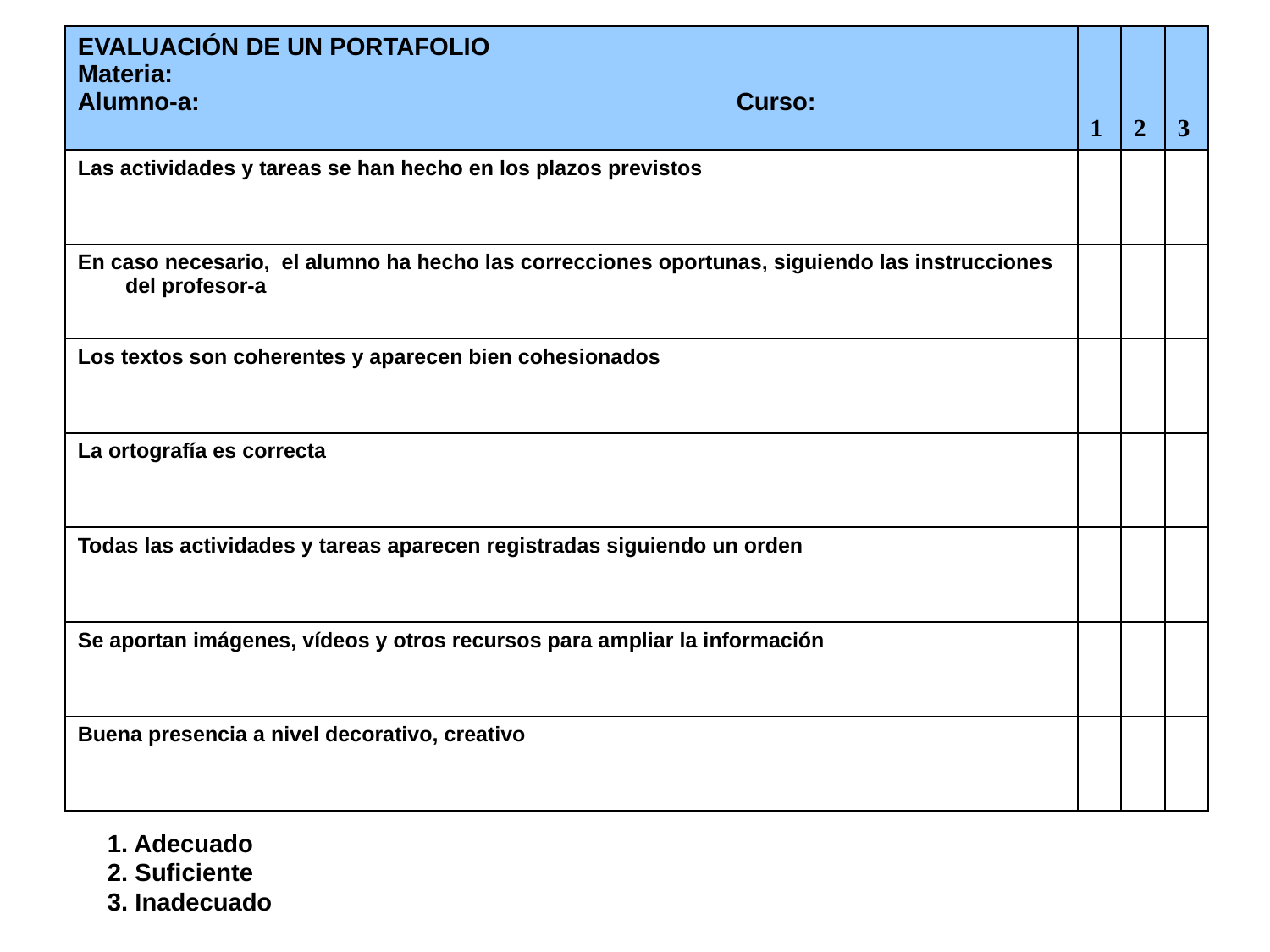

| EVALUACIÓN DE UN PORTAFOLIO Materia: Alumno-a: Curso: | 1 | 2 | 3 |
| --- | --- | --- | --- |
| Las actividades y tareas se han hecho en los plazos previstos |  |  |  |
| En caso necesario, el alumno ha hecho las correcciones oportunas, siguiendo las instrucciones del profesor-a |  |  |  |
| Los textos son coherentes y aparecen bien cohesionados |  |  |  |
| La ortografía es correcta |  |  |  |
| Todas las actividades y tareas aparecen registradas siguiendo un orden |  |  |  |
| Se aportan imágenes, vídeos y otros recursos para ampliar la información |  |  |  |
| Buena presencia a nivel decorativo, creativo |  |  |  |

1. Adecuado
2. Suficiente
3. Inadecuado